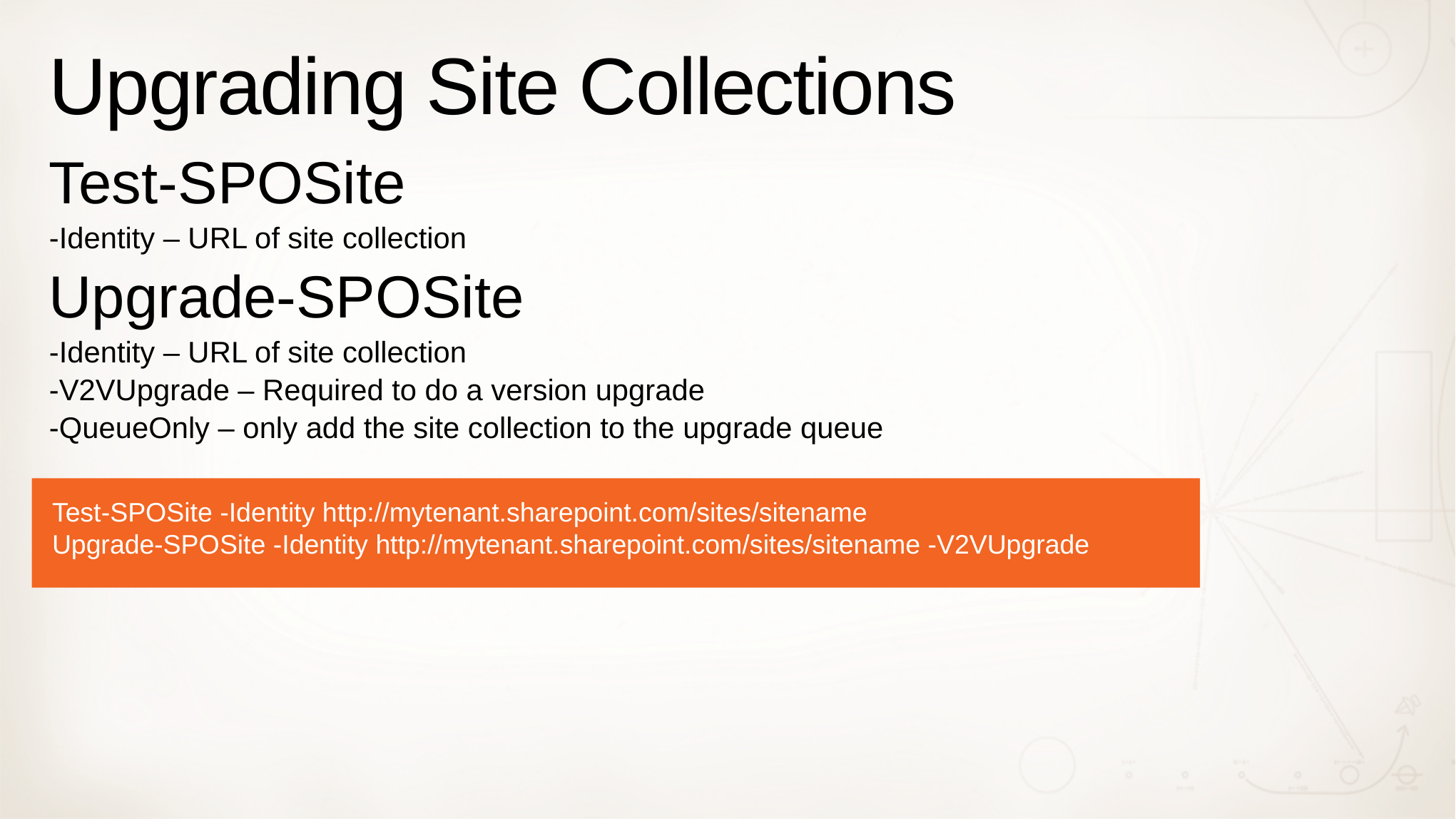

# Upgrading Site Collections
Test-SPOSite
-Identity – URL of site collection
Upgrade-SPOSite
-Identity – URL of site collection
-V2VUpgrade – Required to do a version upgrade
-QueueOnly – only add the site collection to the upgrade queue

Test-SPOSite -Identity http://mytenant.sharepoint.com/sites/sitename
Upgrade-SPOSite -Identity http://mytenant.sharepoint.com/sites/sitename -V2VUpgrade